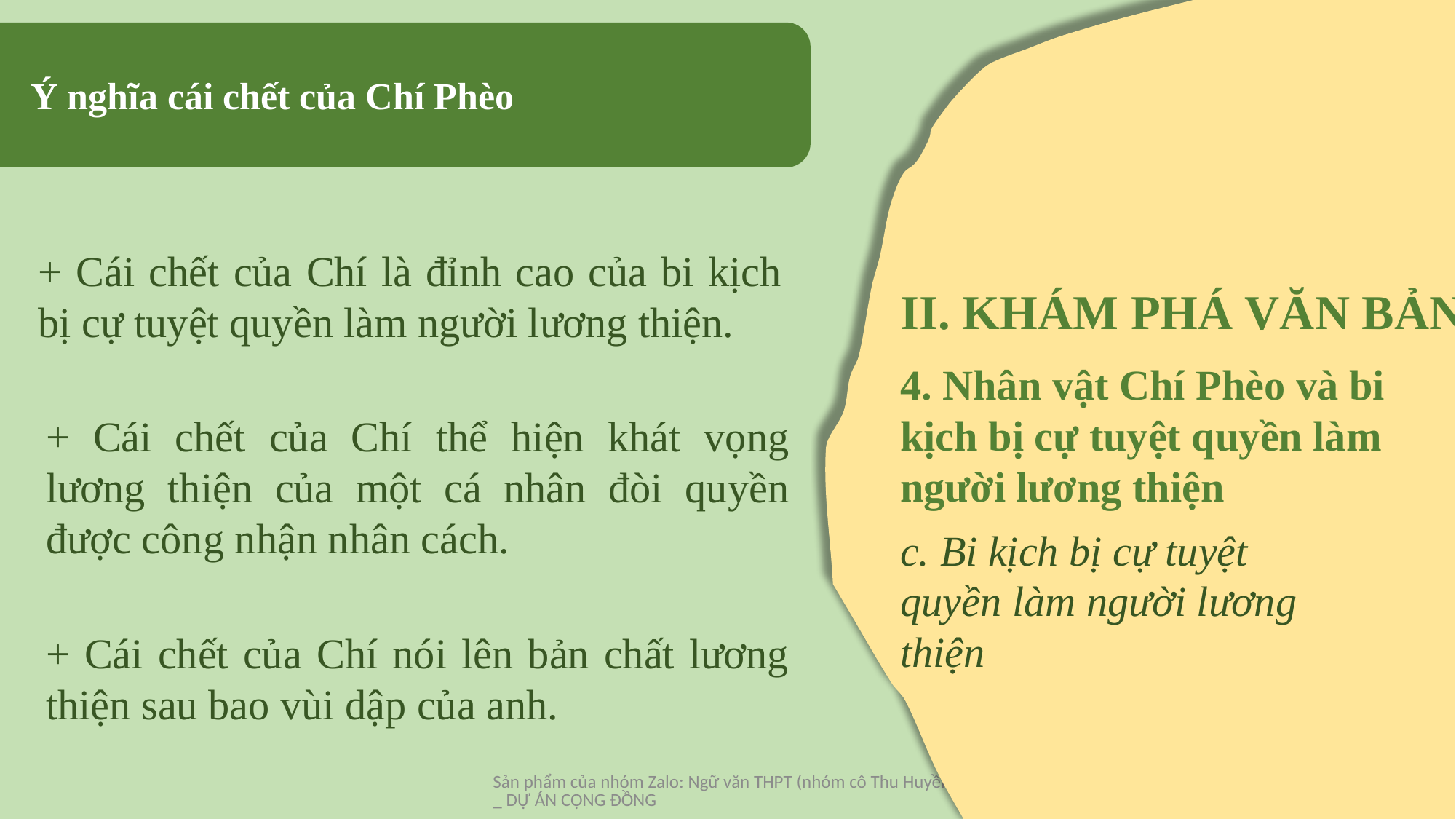

Ý nghĩa cái chết của Chí Phèo
+ Cái chết của Chí là đỉnh cao của bi kịch bị cự tuyệt quyền làm người lương thiện.
II. KHÁM PHÁ VĂN BẢN
4. Nhân vật Chí Phèo và bi kịch bị cự tuyệt quyền làm người lương thiện
+ Cái chết của Chí thể hiện khát vọng lương thiện của một cá nhân đòi quyền được công nhận nhân cách.
c. Bi kịch bị cự tuyệt quyền làm người lương thiện
+ Cái chết của Chí nói lên bản chất lương thiện sau bao vùi dập của anh.
Sản phẩm của nhóm Zalo: Ngữ văn THPT (nhóm cô Thu Huyền)_ DỰ ÁN CỘNG ĐỒNG